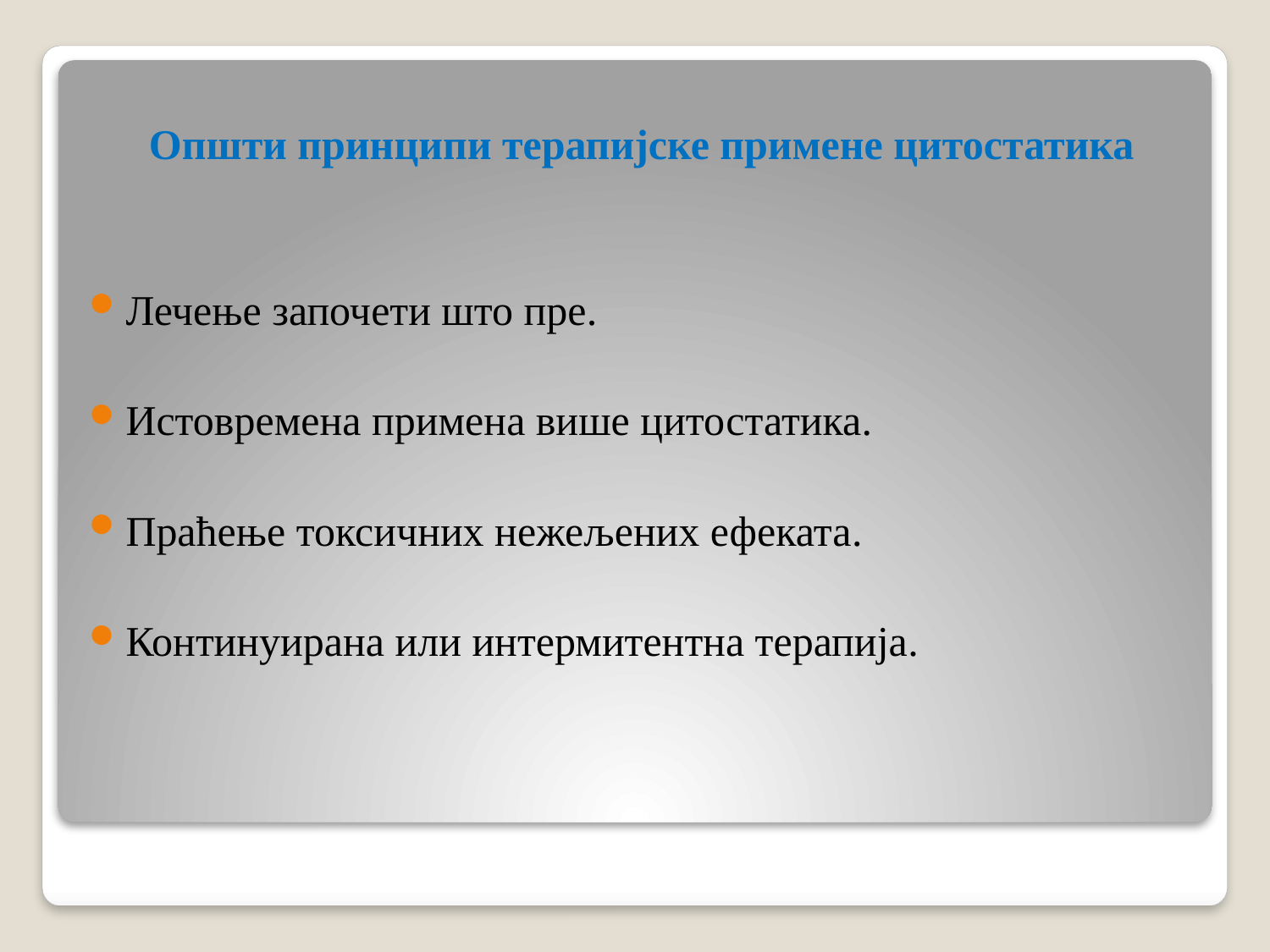

Општи принципи терапијске примене цитостатика

Лечење започети што пре.

Истовремена примена више цитостатика.

Праћење токсичних нежељених ефеката.

Континуирана или интермитентна терапија.